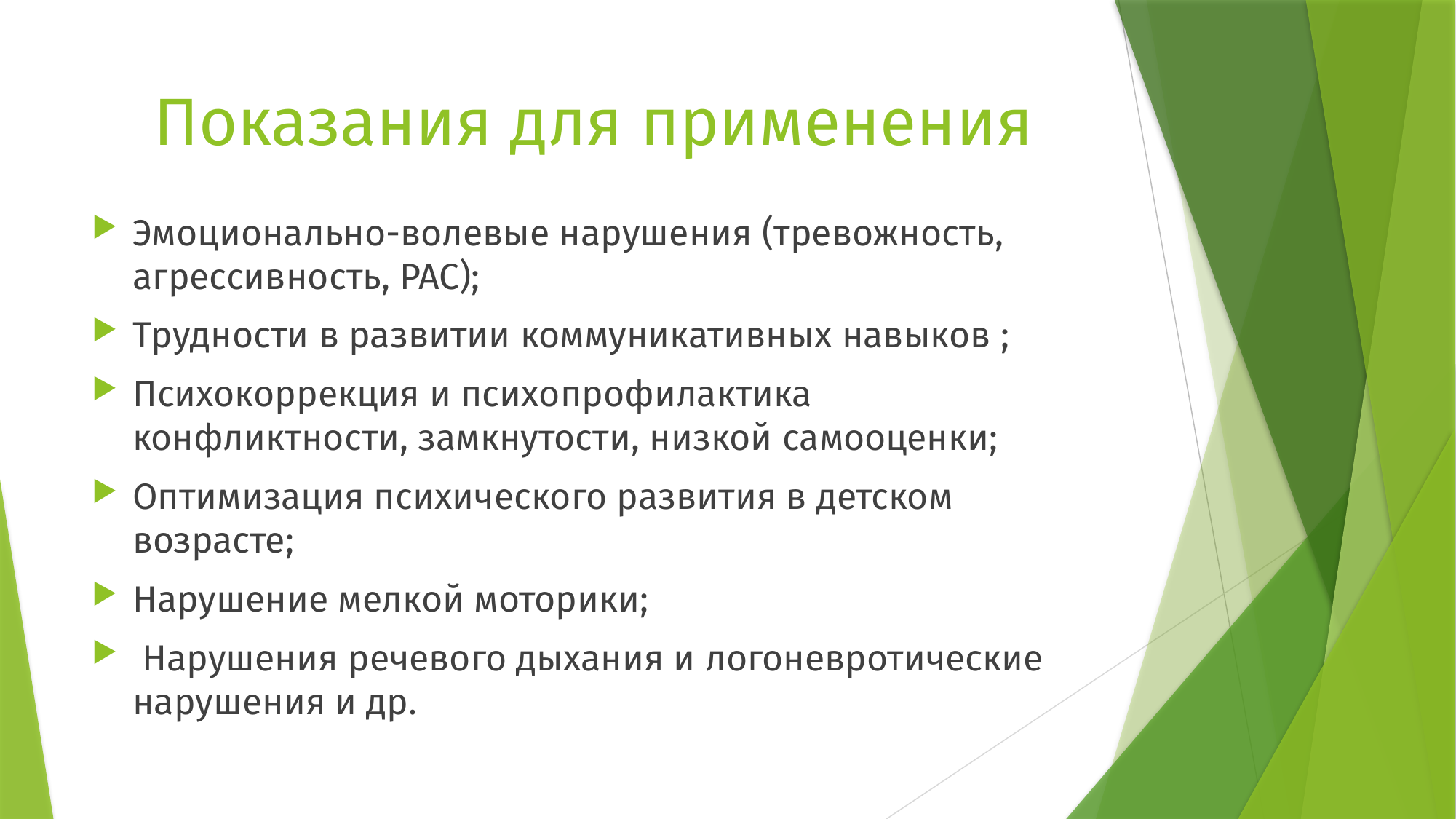

# Показания для применения
Эмоционально-волевые нарушения (тревожность, агрессивность, РАС);
Трудности в развитии коммуникативных навыков ;
Психокоррекция и психопрофилактика конфликтности, замкнутости, низкой самооценки;
Оптимизация психического развития в детском возрасте;
Нарушение мелкой моторики;
 Нарушения речевого дыхания и логоневротические нарушения и др.